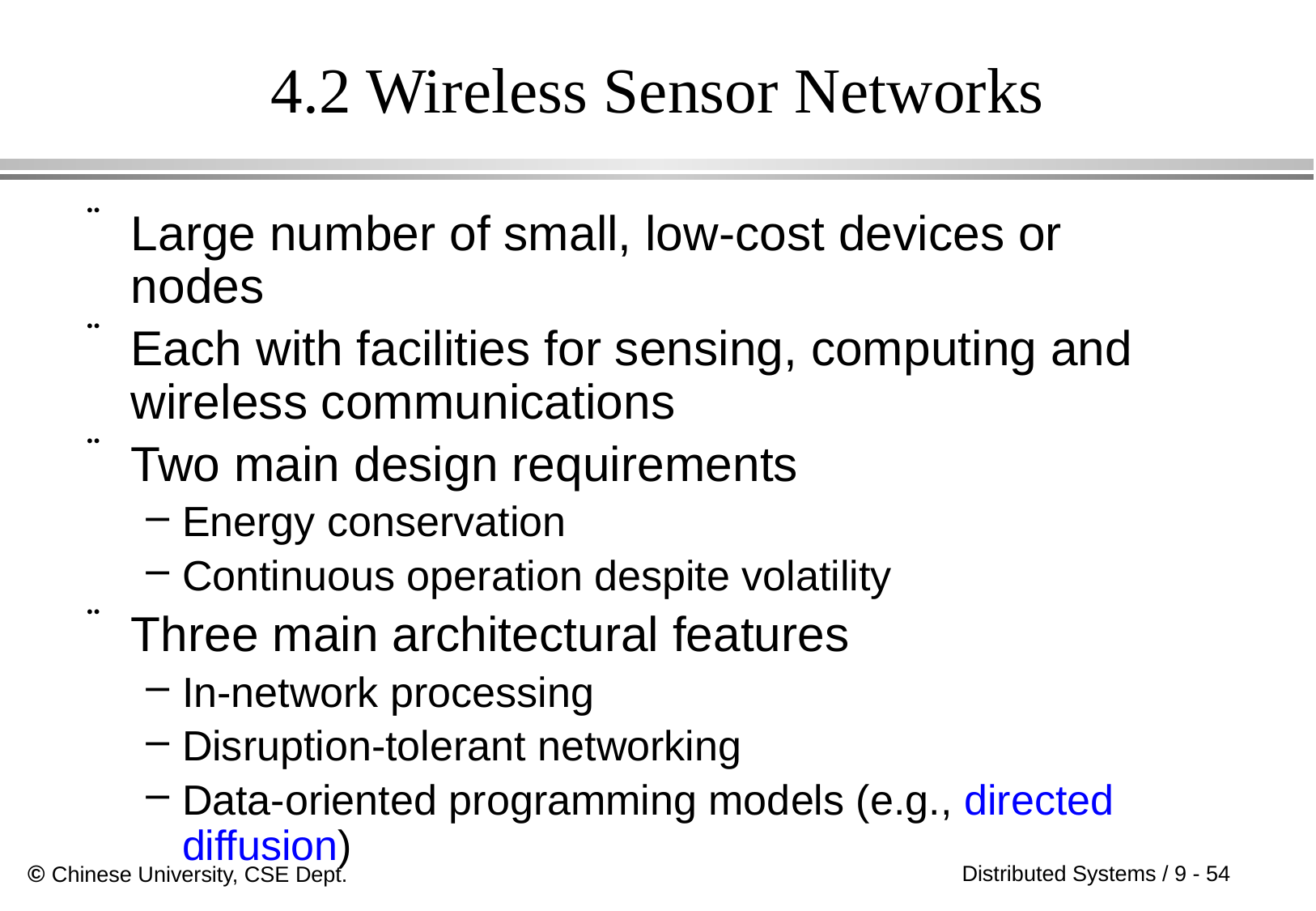

# 4.2 Wireless Sensor Networks
Large number of small, low-cost devices or nodes
Each with facilities for sensing, computing and wireless communications
Two main design requirements
Energy conservation
Continuous operation despite volatility
Three main architectural features
In-network processing
Disruption-tolerant networking
Data-oriented programming models (e.g., directed diffusion)